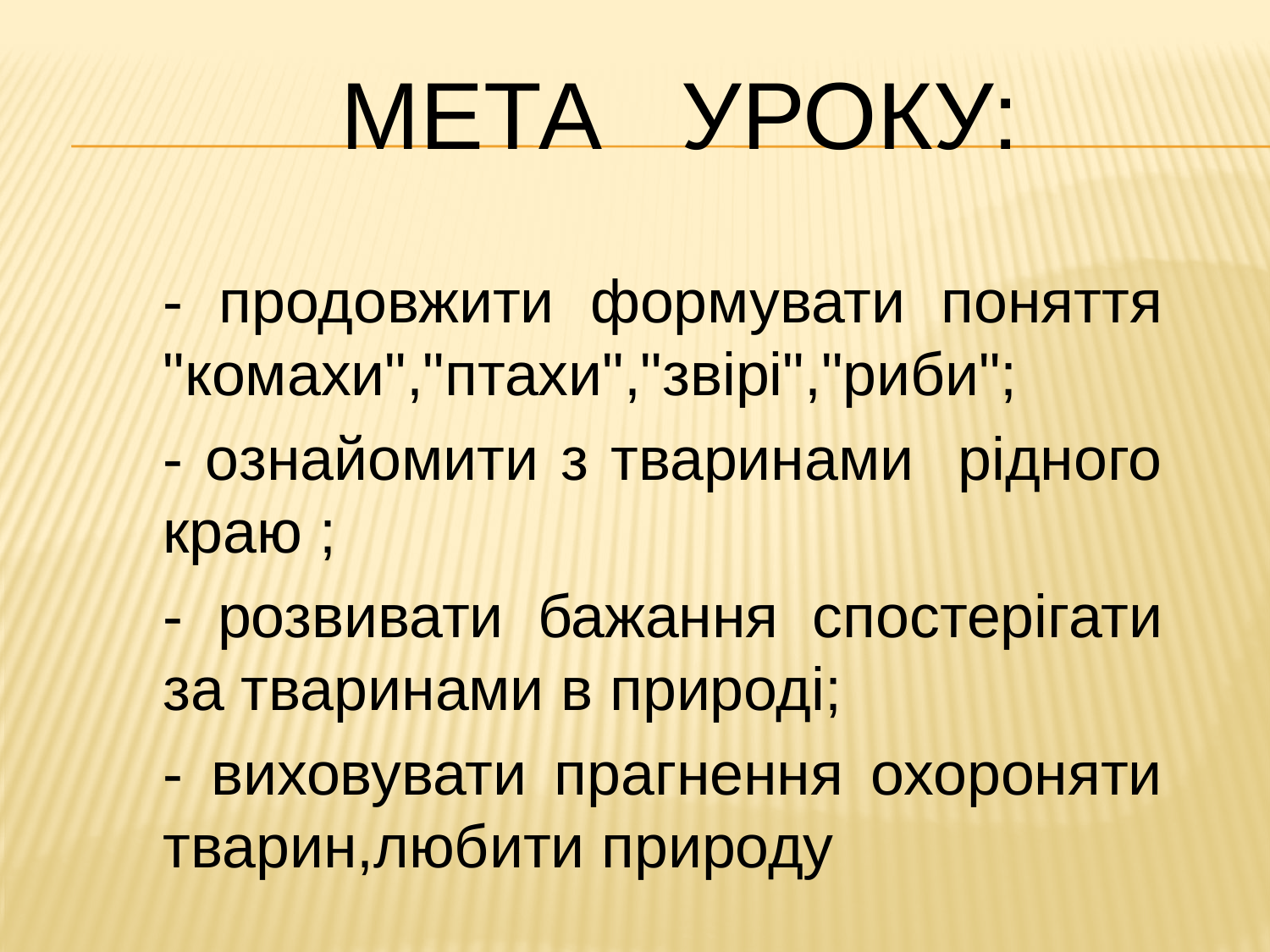

# Мета   уроку:
- продовжити формувати поняття "комахи","птахи","звірі","риби";
- ознайомити з тваринами  рідного краю ;
- розвивати бажання спостерігати за тваринами в природі;
- виховувати прагнення охороняти тварин,любити природу